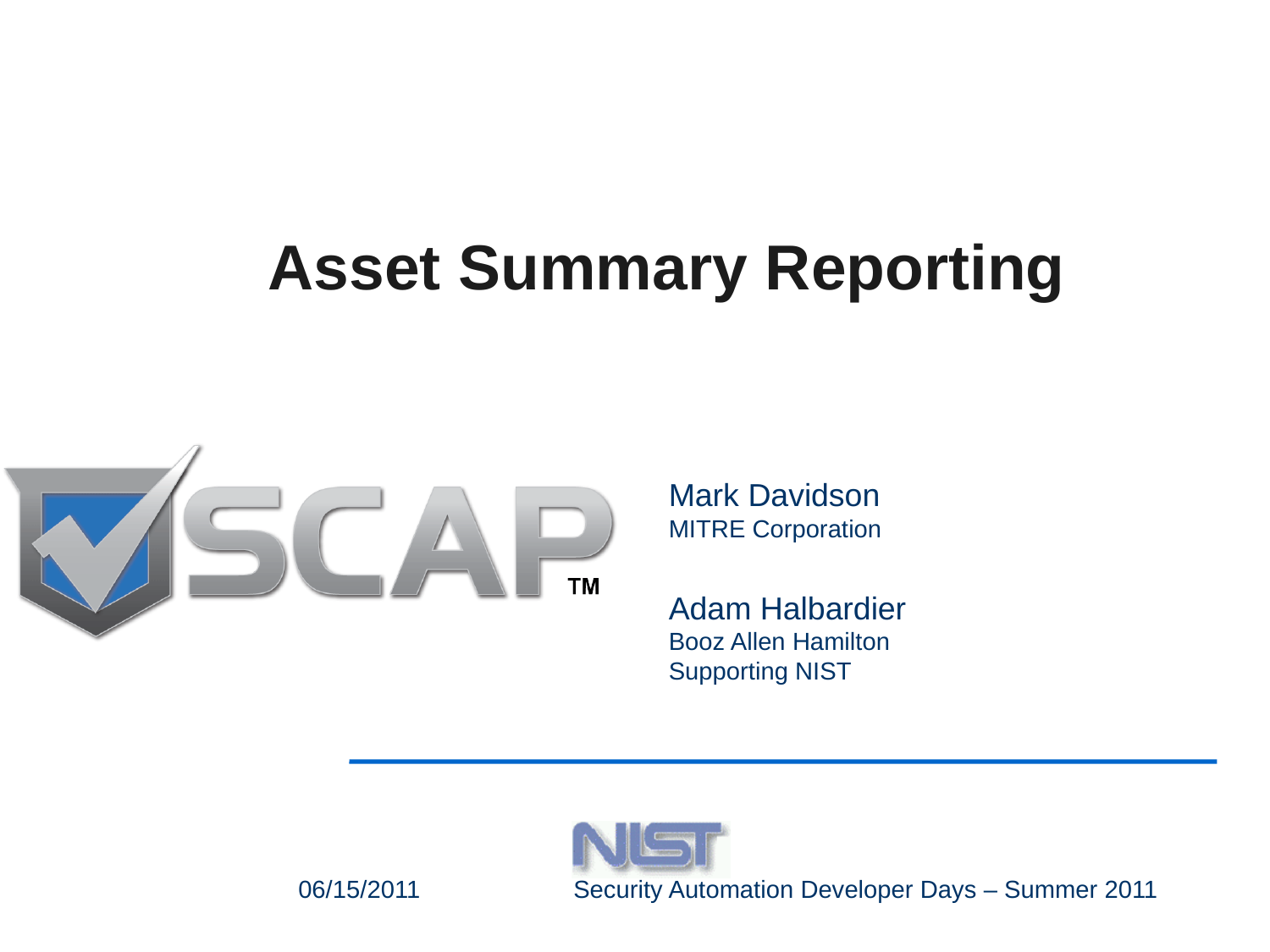

# Asset Summary Reporting
Mark Davidson
MITRE Corporation
Adam Halbardier
Booz Allen Hamilton
Supporting NIST
1
06/15/2011
Security Automation Developer Days – Summer 2011